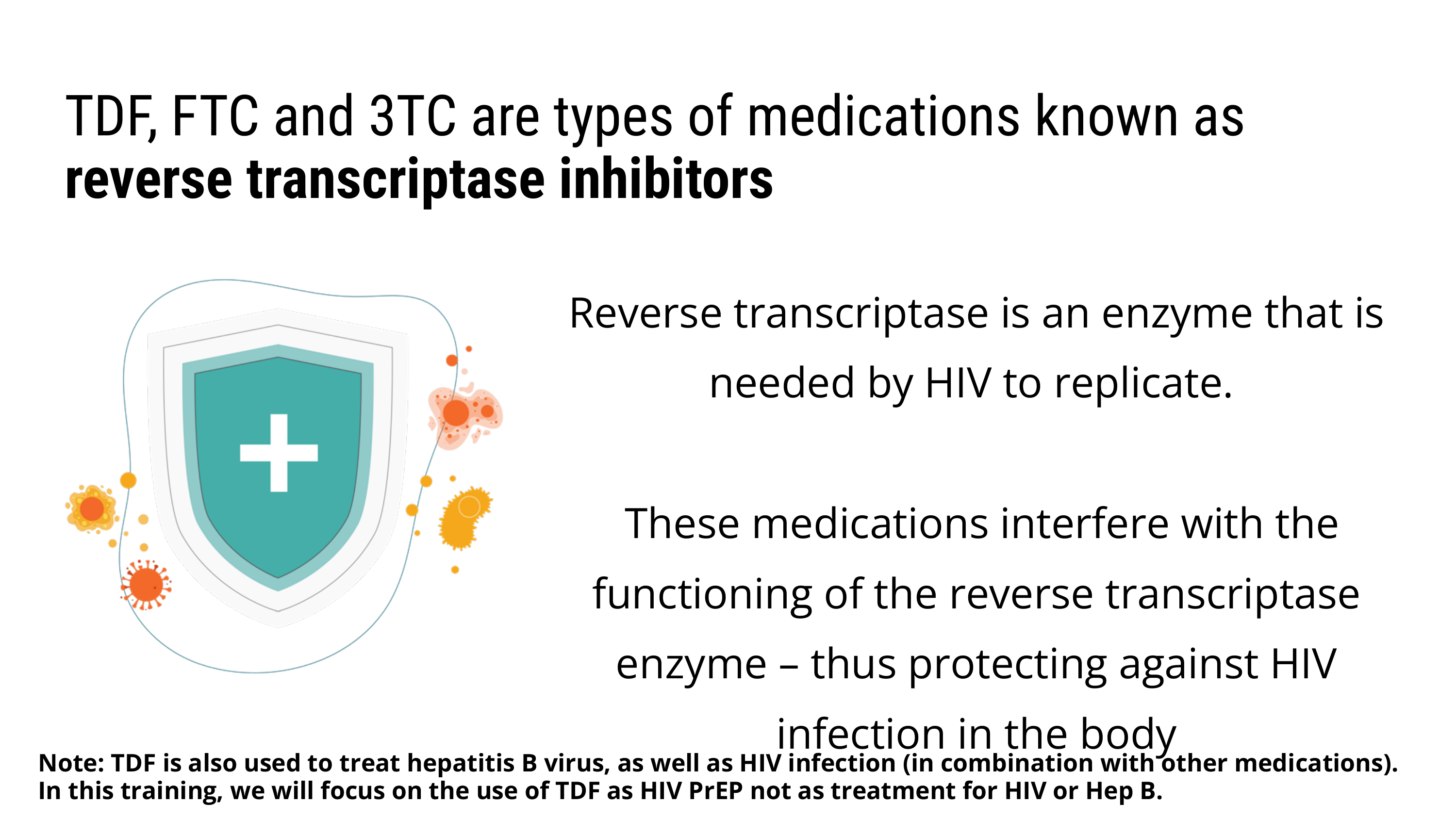

TDF, FTC and 3TC are types of medications known as reverse transcriptase inhibitors

Reverse transcriptase is an enzyme that is needed by HIV to replicate.

 These medications interfere with the functioning of the reverse transcriptase enzyme – thus protecting against HIV infection in the body
Note: TDF is also used to treat hepatitis B virus, as well as HIV infection (in combination with other medications).  In this training, we will focus on the use of TDF as HIV PrEP not as treatment for HIV or Hep B.